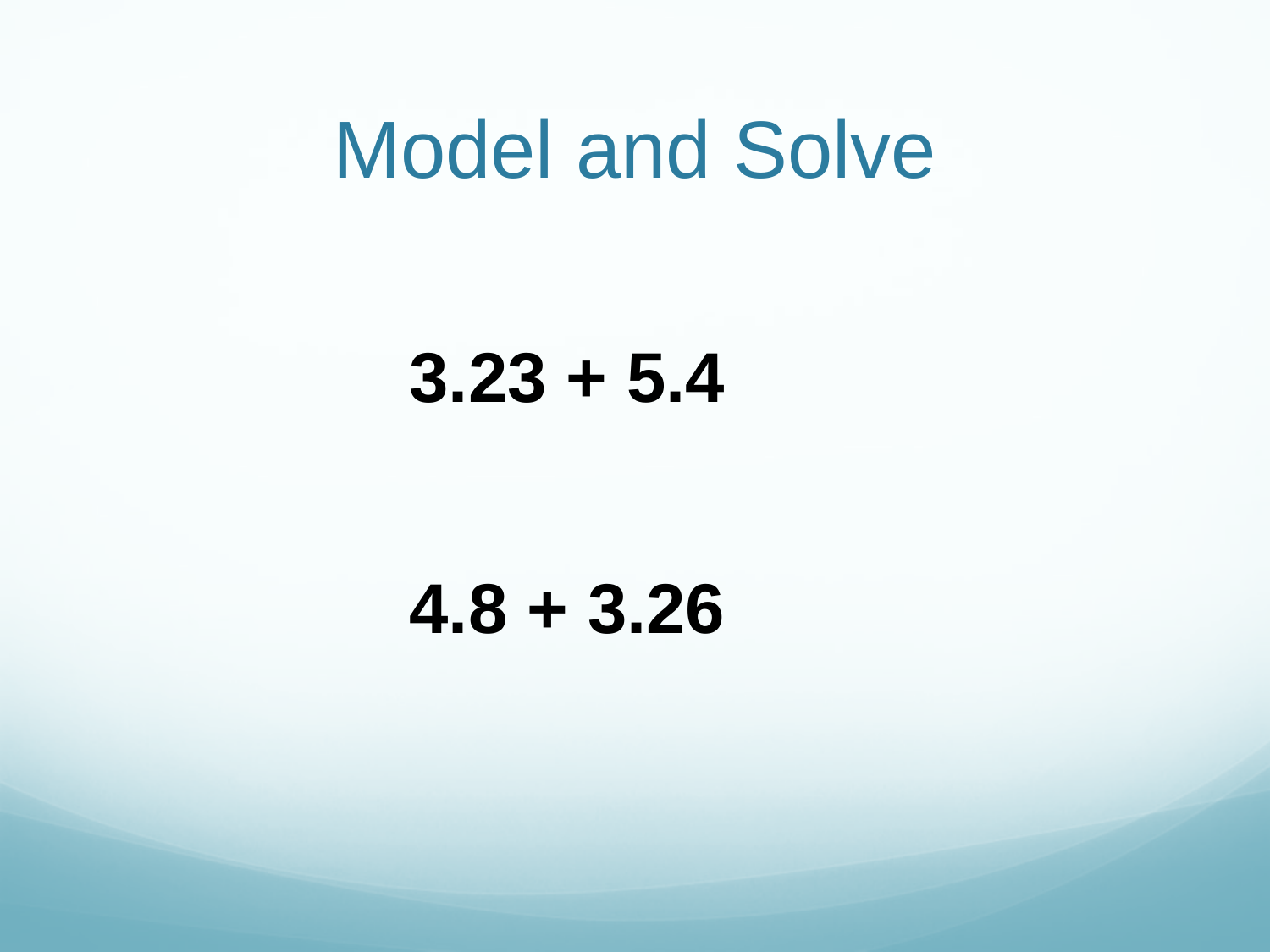

# Model and Solve
3.23 + 5.4
4.8 + 3.26